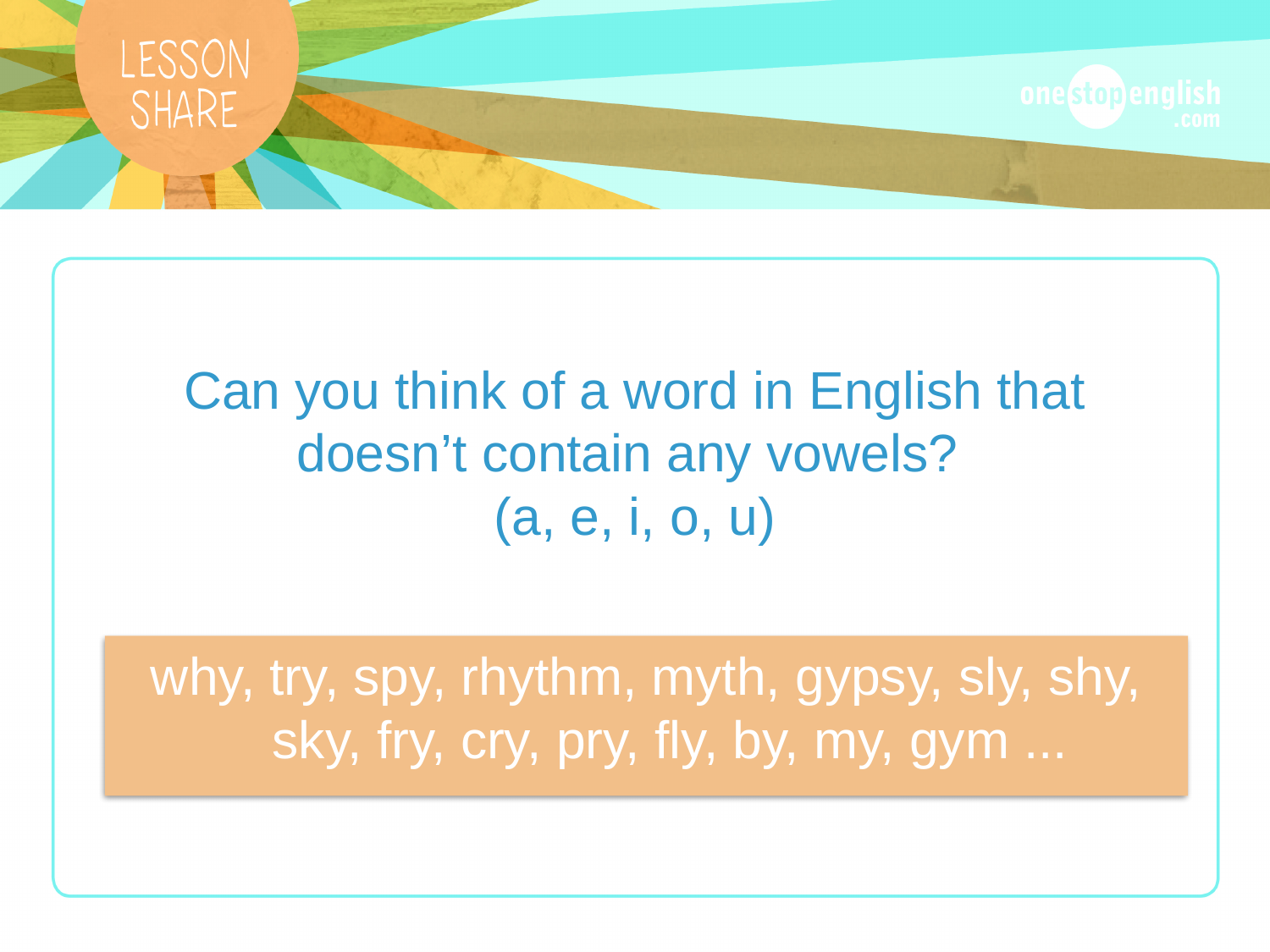

# Can you think of a word in English that doesn’t contain any vowels? (a, e, i, o, u)
why, try, spy, rhythm, myth, gypsy, sly, shy, sky, fry, cry, pry, fly, by, my, gym ...